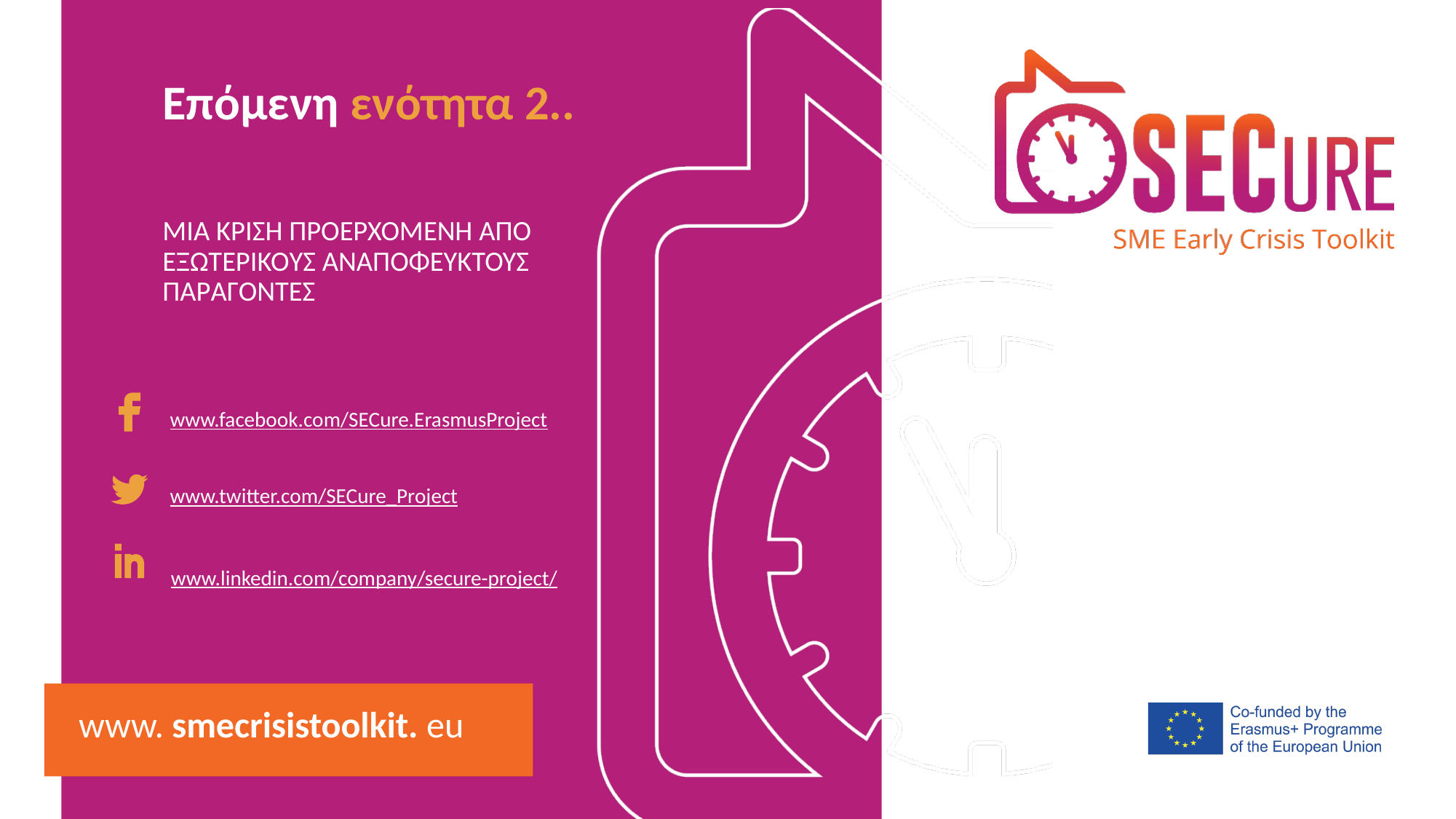

Επόμενη ενότητα 2..

ΜΙΑ ΚΡΙΣΗ ΠΡΟΕΡΧΟΜΕΝΗ ΑΠΟ ΕΞΩΤΕΡΙΚΟΥΣ ΑΝΑΠΟΦΕΥΚΤΟΥΣ ΠΑΡΑΓΟΝΤΕΣ

www.facebook.com/SECure.ErasmusProject
www.twitter.com/SECure_Project

www.linkedin.com/company/secure-project/
www. smecrisistoolkit. eu